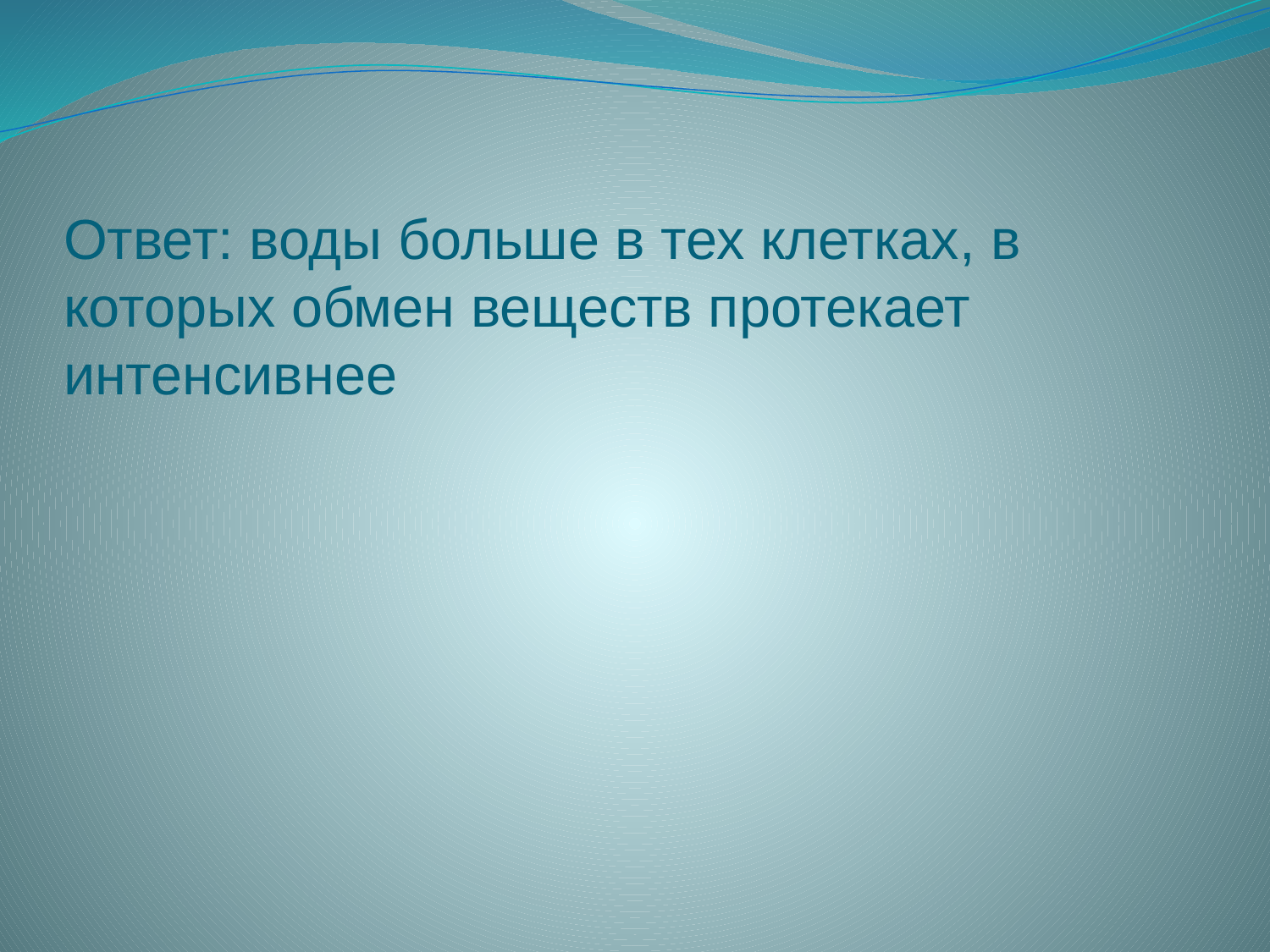

# Ответ: воды больше в тех клетках, в которых обмен веществ протекает интенсивнее